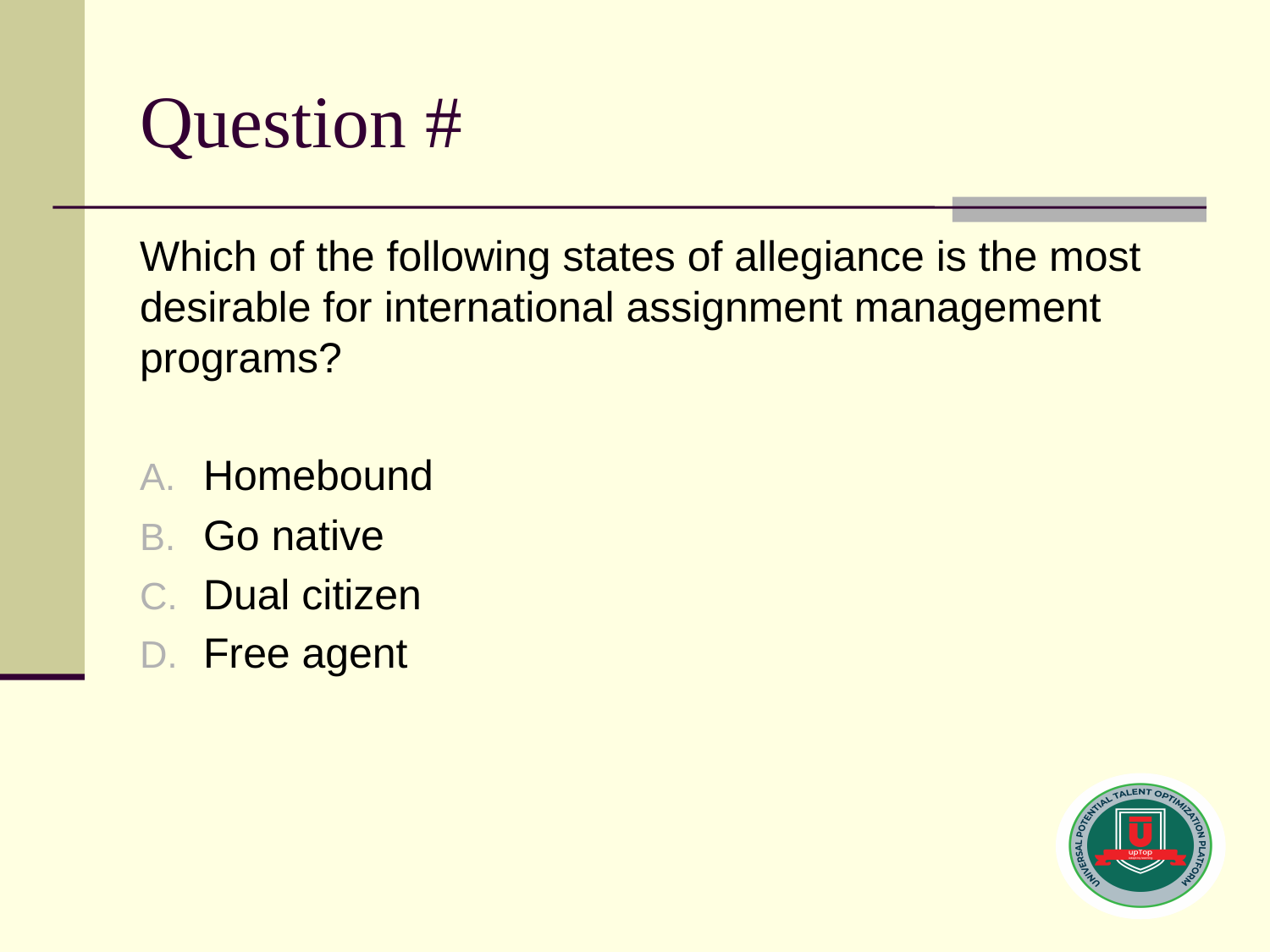

# Question #
Which of the following states of allegiance is the most desirable for international assignment management programs?

Homebound
Go native
Dual citizen
Free agent